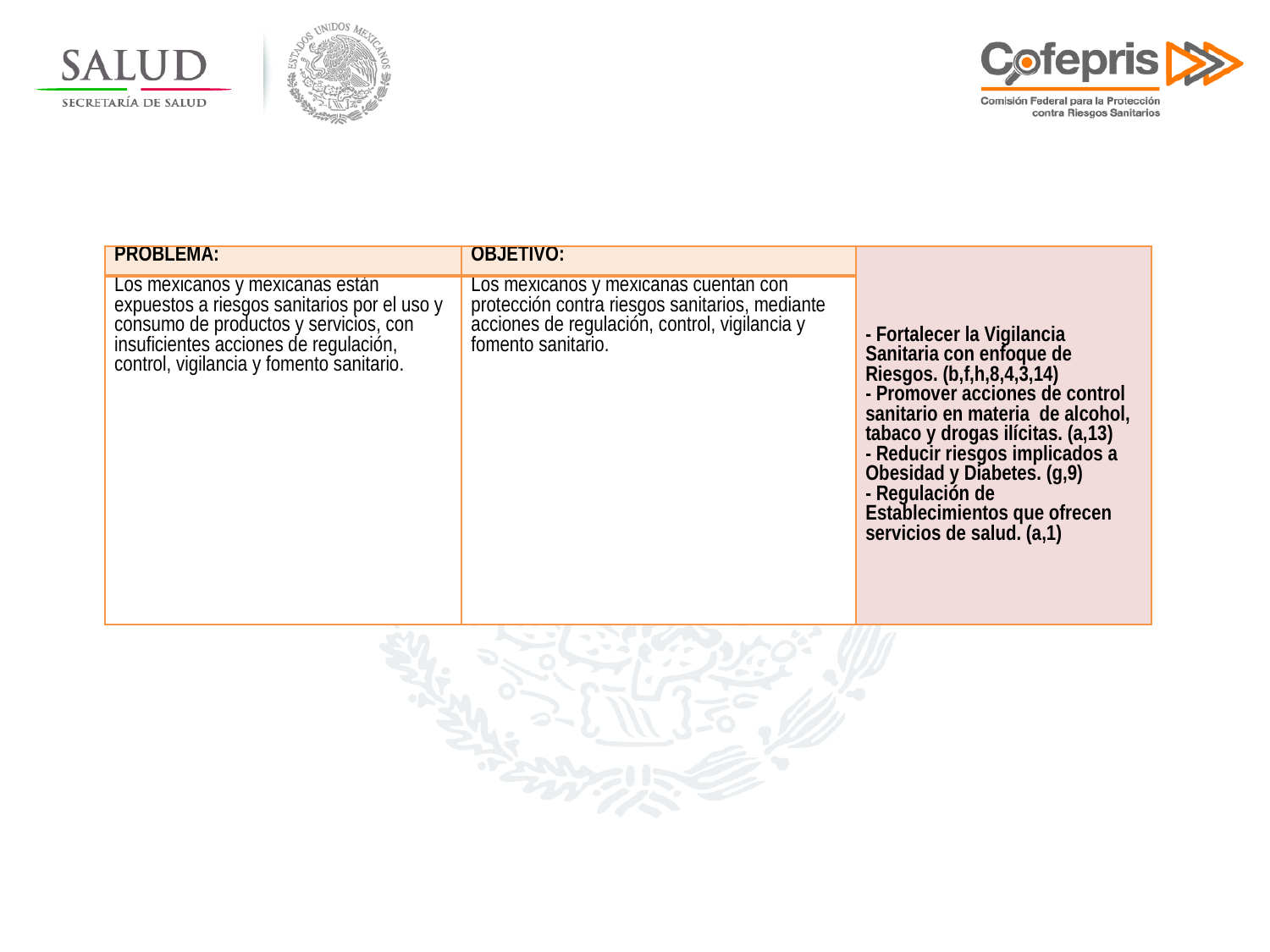

| PROBLEMA: | OBJETIVO: | - Fortalecer la Vigilancia Sanitaria con enfoque de Riesgos. (b,f,h,8,4,3,14) - Promover acciones de control sanitario en materia de alcohol, tabaco y drogas ilícitas. (a,13) - Reducir riesgos implicados a Obesidad y Diabetes. (g,9) - Regulación de Establecimientos que ofrecen servicios de salud. (a,1) |
| --- | --- | --- |
| Los mexicanos y mexicanas están expuestos a riesgos sanitarios por el uso y consumo de productos y servicios, con insuficientes acciones de regulación, control, vigilancia y fomento sanitario. | Los mexicanos y mexicanas cuentan con protección contra riesgos sanitarios, mediante acciones de regulación, control, vigilancia y fomento sanitario. |  |